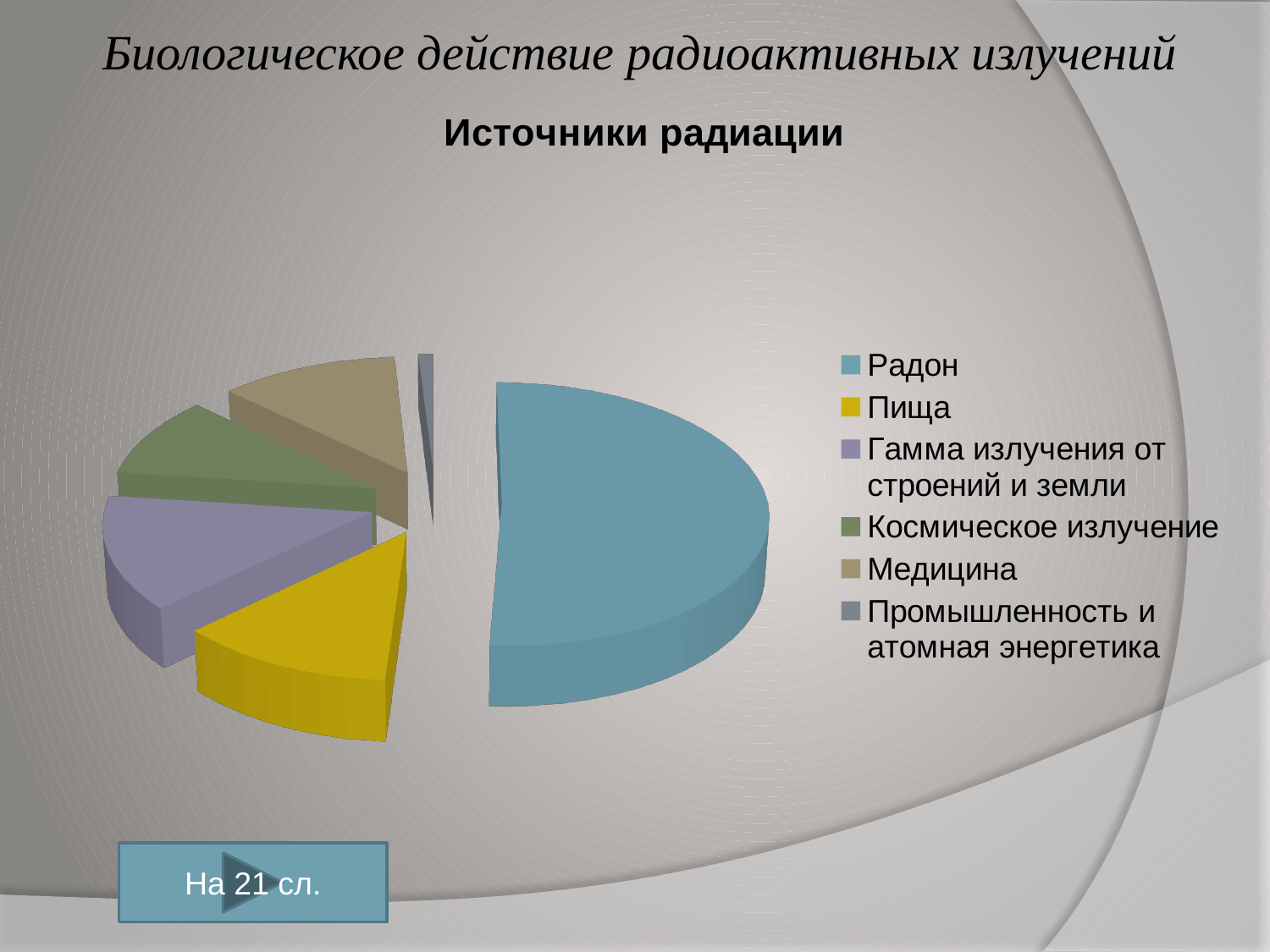

Биологическое действие радиоактивных излучений

[unsupported chart]

На 21 сл.